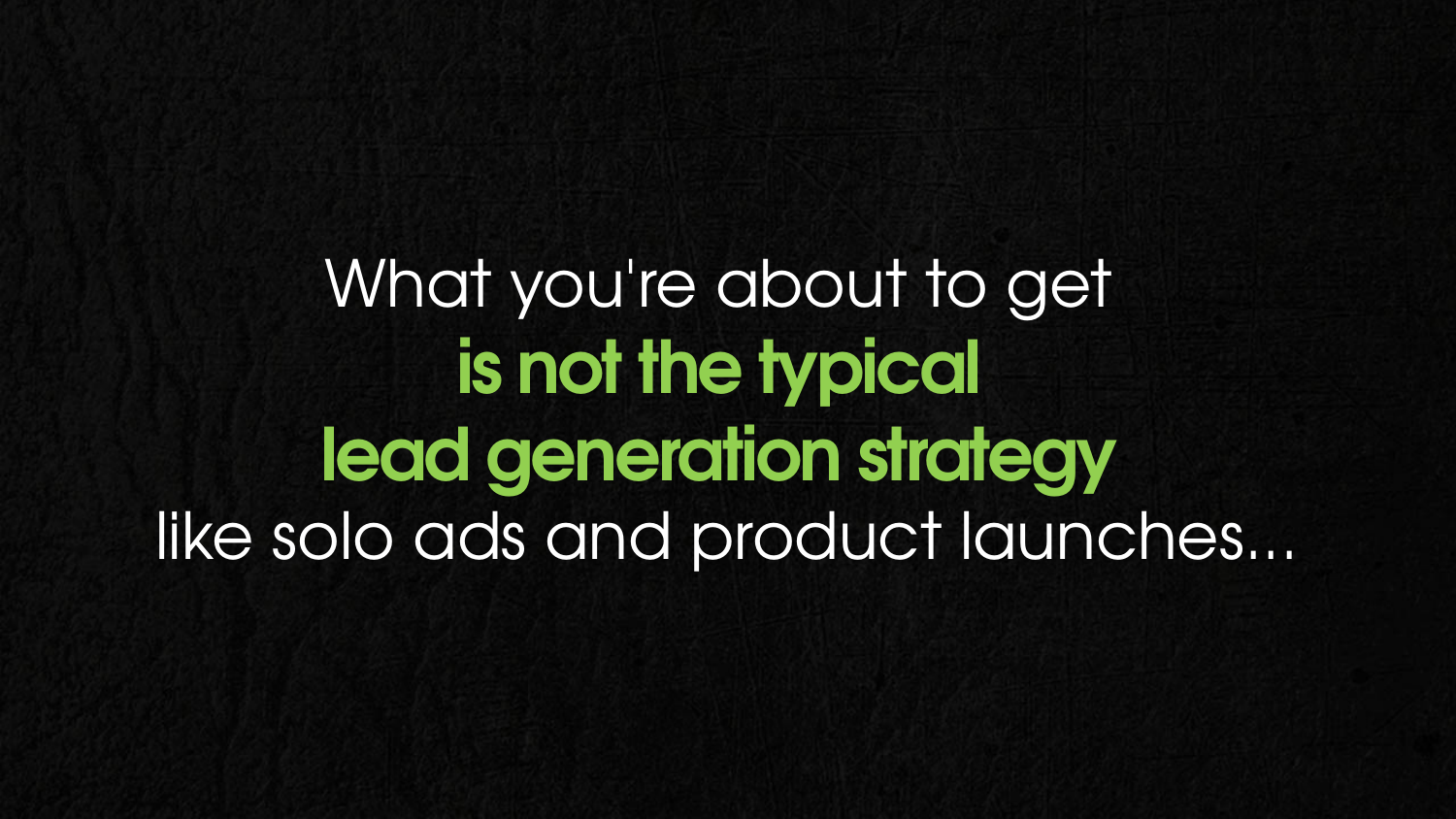

What you're about to get
is not the typical
lead generation strategy
like solo ads and product launches...